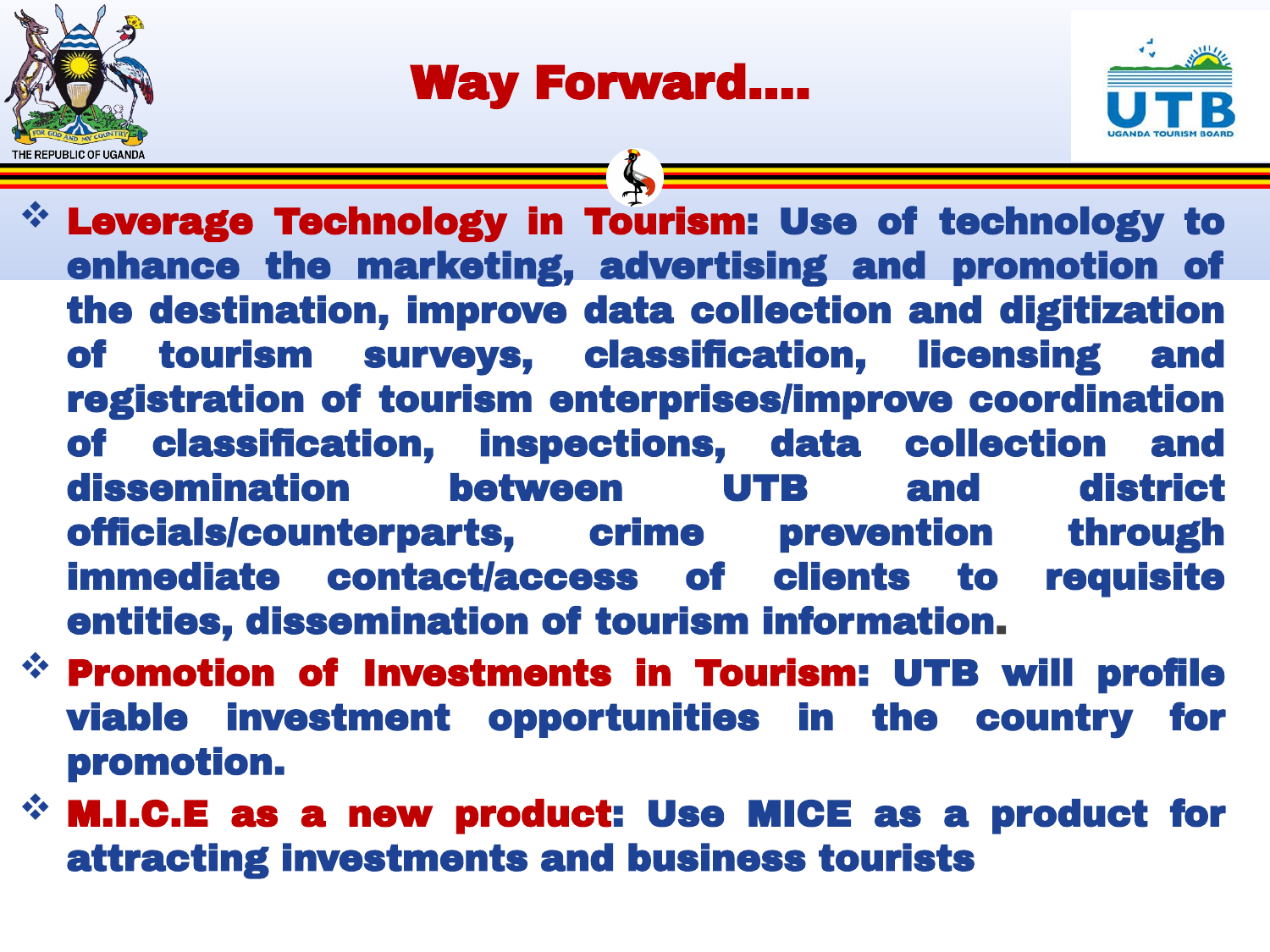

# Way Forward….
Leverage Technology in Tourism: Use of technology to enhance the marketing, advertising and promotion of the destination, improve data collection and digitization of tourism surveys, classification, licensing and registration of tourism enterprises/improve coordination of classification, inspections, data collection and dissemination between UTB and district officials/counterparts, crime prevention through immediate contact/access of clients to requisite entities, dissemination of tourism information.
Promotion of Investments in Tourism: UTB will profile viable investment opportunities in the country for promotion.
M.I.C.E as a new product: Use MICE as a product for attracting investments and business tourists